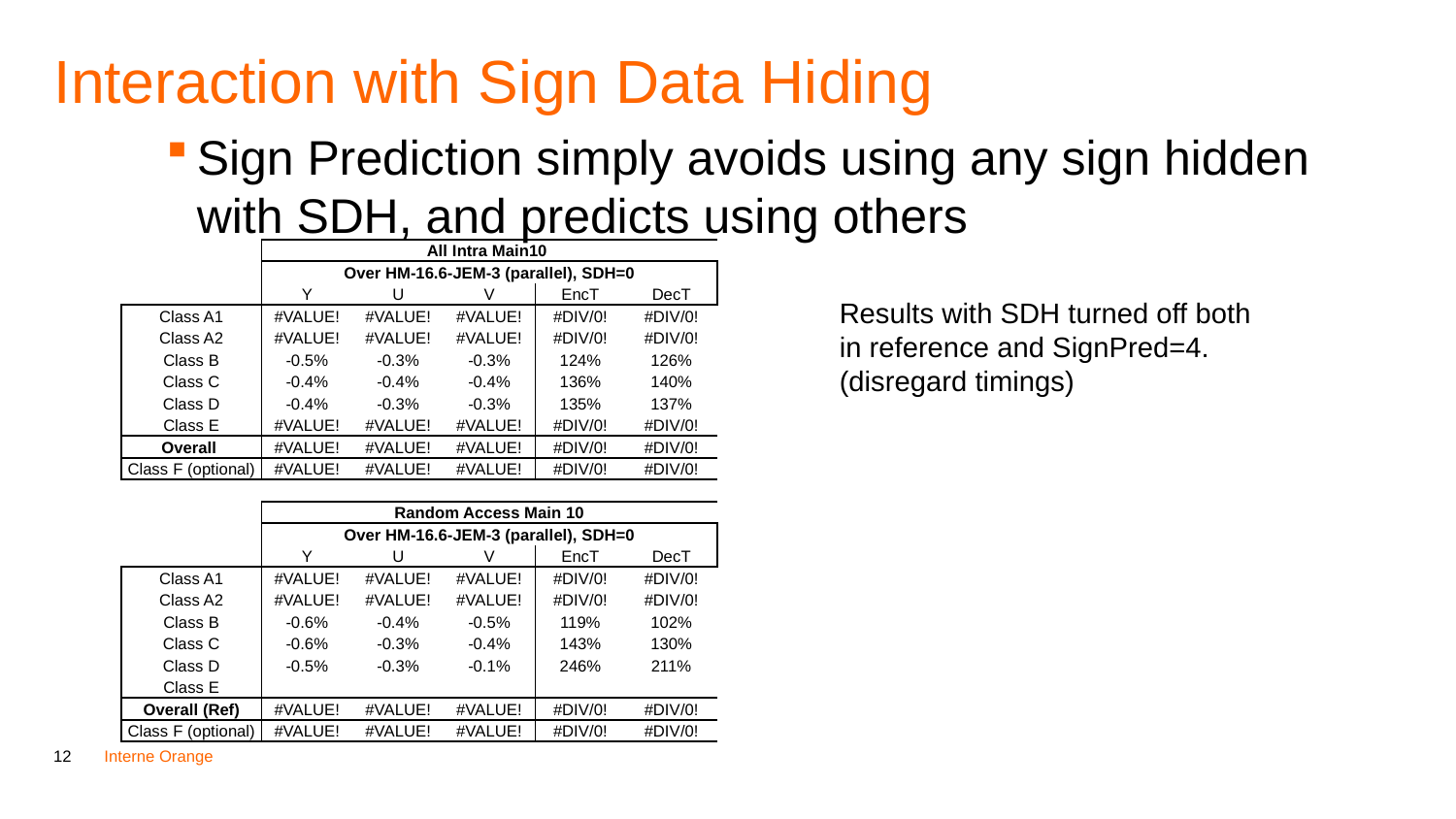

Interaction with Sign Data Hiding
Sign Prediction simply avoids using any sign hidden with SDH, and predicts using others

|  | All Intra Main10 |  |  |  |  |
| --- | --- | --- | --- | --- | --- |
|  | Over HM-16.6-JEM-3 (parallel), SDH=0 |  |  |  |  |
|  | Y | U | V | EncT | DecT |
| Class A1 | #VALUE! | #VALUE! | #VALUE! | #DIV/0! | #DIV/0! |
| Class A2 | #VALUE! | #VALUE! | #VALUE! | #DIV/0! | #DIV/0! |
| Class B | -0.5% | -0.3% | -0.3% | 124% | 126% |
| Class C | -0.4% | -0.4% | -0.4% | 136% | 140% |
| Class D | -0.4% | -0.3% | -0.3% | 135% | 137% |
| Class E | #VALUE! | #VALUE! | #VALUE! | #DIV/0! | #DIV/0! |
| Overall | #VALUE! | #VALUE! | #VALUE! | #DIV/0! | #DIV/0! |
| Class F (optional) | #VALUE! | #VALUE! | #VALUE! | #DIV/0! | #DIV/0! |
|  |  |  |  |  |  |
|  | Random Access Main 10 |  |  |  |  |
|  | Over HM-16.6-JEM-3 (parallel), SDH=0 |  |  |  |  |
|  | Y | U | V | EncT | DecT |
| Class A1 | #VALUE! | #VALUE! | #VALUE! | #DIV/0! | #DIV/0! |
| Class A2 | #VALUE! | #VALUE! | #VALUE! | #DIV/0! | #DIV/0! |
| Class B | -0.6% | -0.4% | -0.5% | 119% | 102% |
| Class C | -0.6% | -0.3% | -0.4% | 143% | 130% |
| Class D | -0.5% | -0.3% | -0.1% | 246% | 211% |
| Class E |  |  |  |  |  |
| Overall (Ref) | #VALUE! | #VALUE! | #VALUE! | #DIV/0! | #DIV/0! |
| Class F (optional) | #VALUE! | #VALUE! | #VALUE! | #DIV/0! | #DIV/0! |
Results with SDH turned off both in reference and SignPred=4.
(disregard timings)